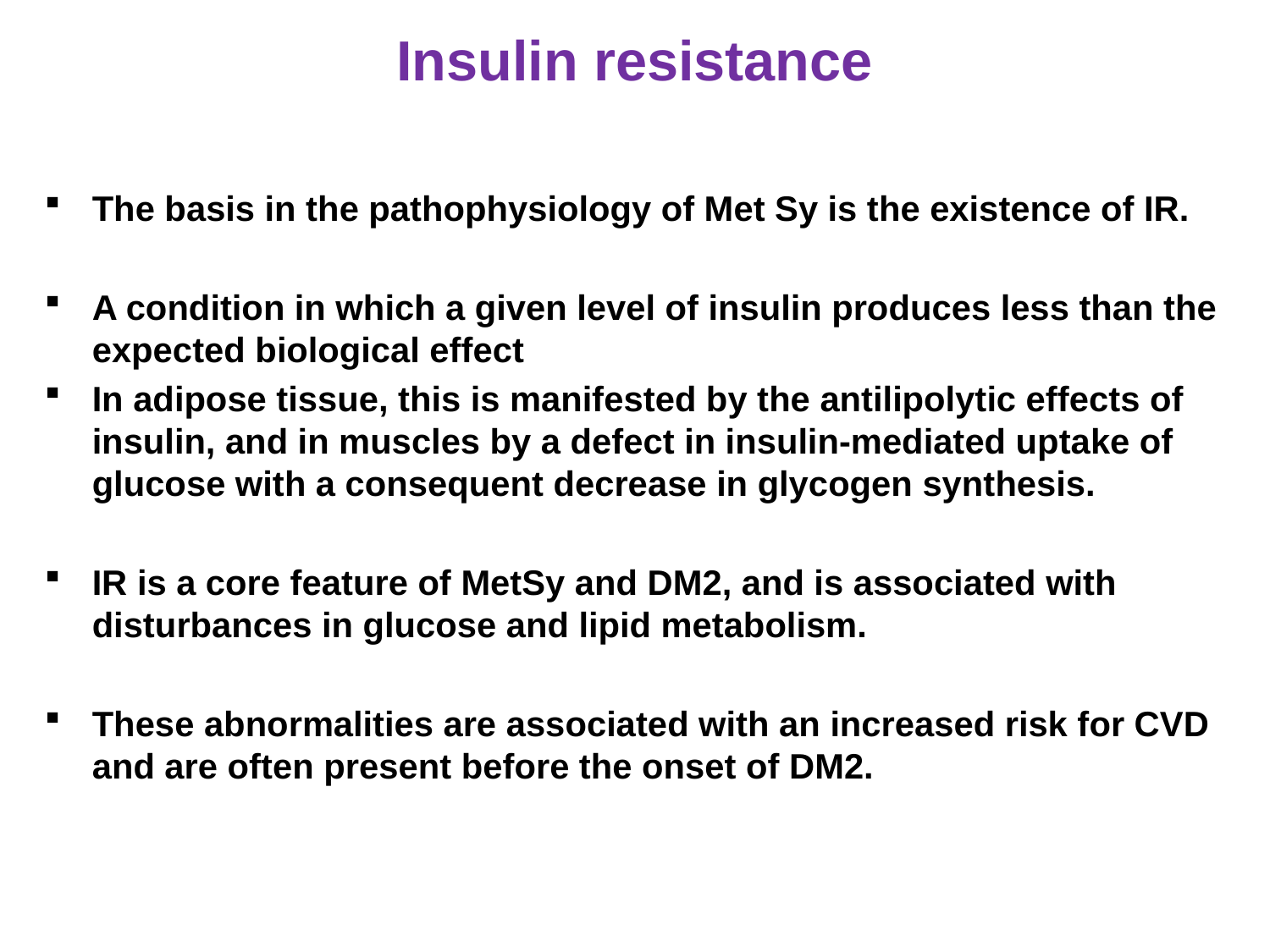

# Insulin resistance
The basis in the pathophysiology of Met Sy is the existence of IR.

A condition in which a given level of insulin produces less than the expected biological effect
In adipose tissue, this is manifested by the antilipolytic effects of insulin, and in muscles by a defect in insulin-mediated uptake of glucose with a consequent decrease in glycogen synthesis.

IR is a core feature of MetSy and DM2, and is associated with disturbances in glucose and lipid metabolism.

These abnormalities are associated with an increased risk for CVD and are often present before the onset of DM2.